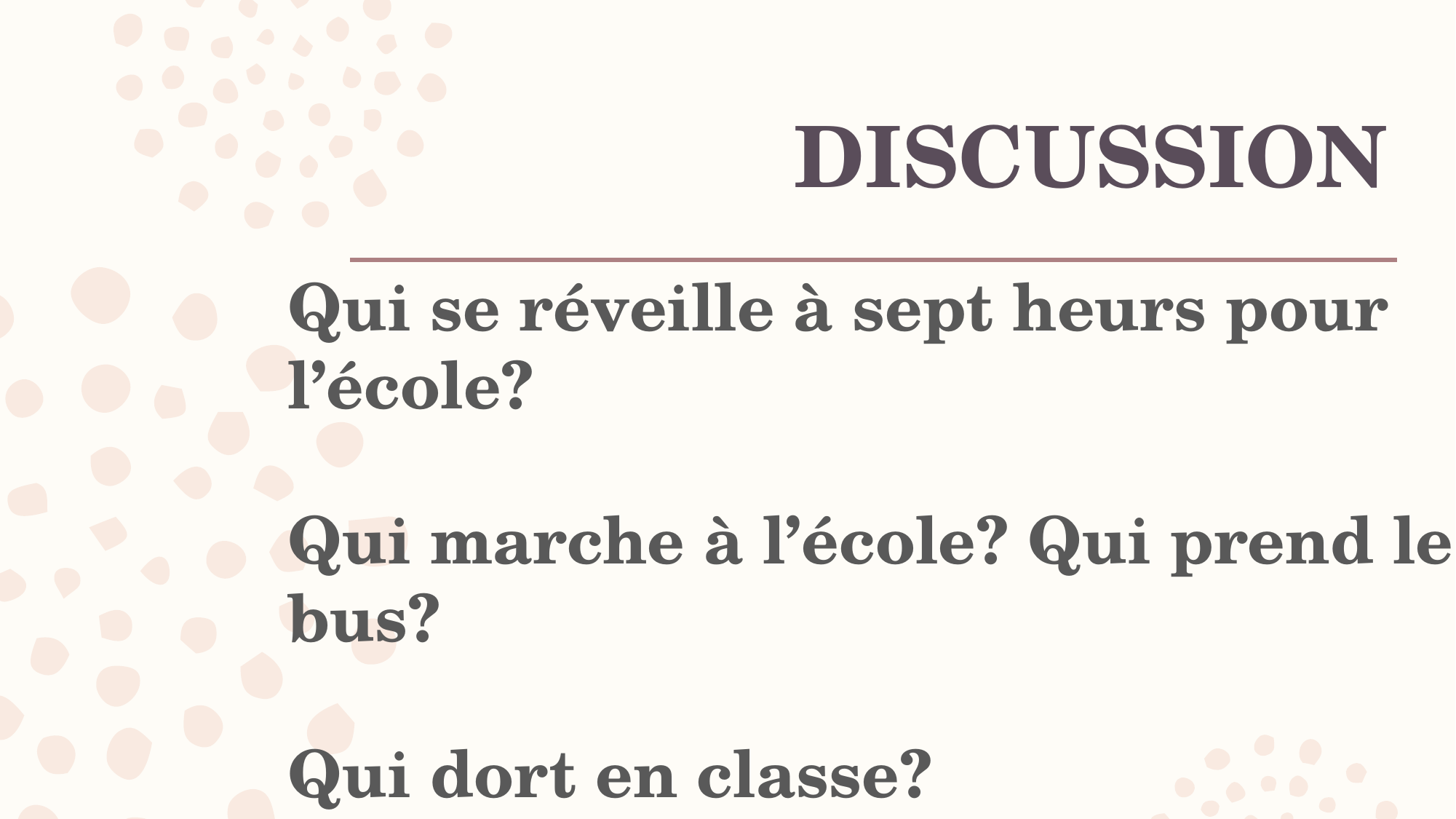

# DISCUSSION
Qui se réveille à sept heurs pour l’école?

Qui marche à l’école? Qui prend le bus?

Qui dort en classe?